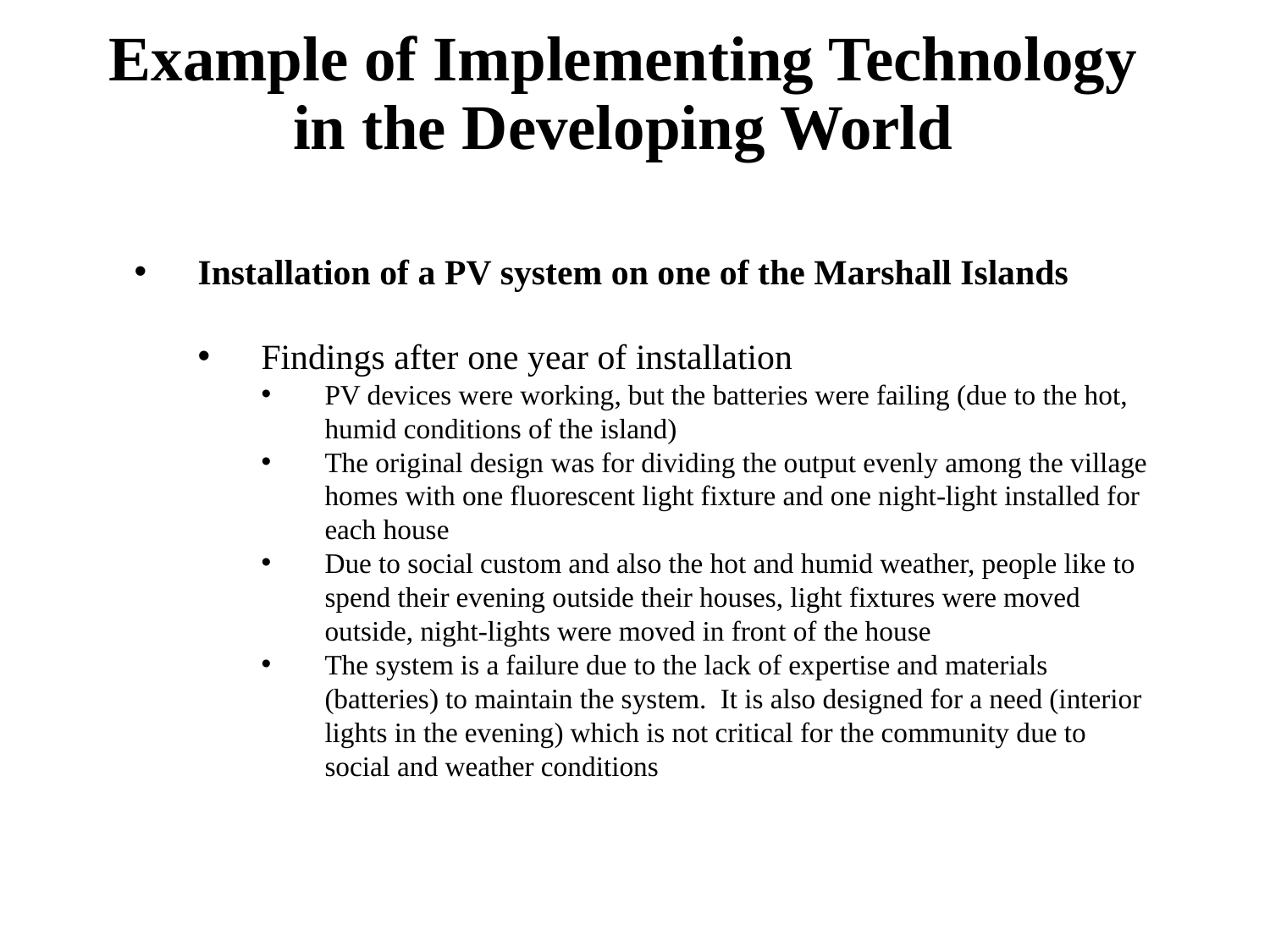

# Example of Implementing Technology in the Developing World
Installation of a PV system on one of the Marshall Islands

Findings after one year of installation
PV devices were working, but the batteries were failing (due to the hot, humid conditions of the island)
The original design was for dividing the output evenly among the village homes with one fluorescent light fixture and one night-light installed for each house
Due to social custom and also the hot and humid weather, people like to spend their evening outside their houses, light fixtures were moved outside, night-lights were moved in front of the house
The system is a failure due to the lack of expertise and materials (batteries) to maintain the system.  It is also designed for a need (interior lights in the evening) which is not critical for the community due to social and weather conditions